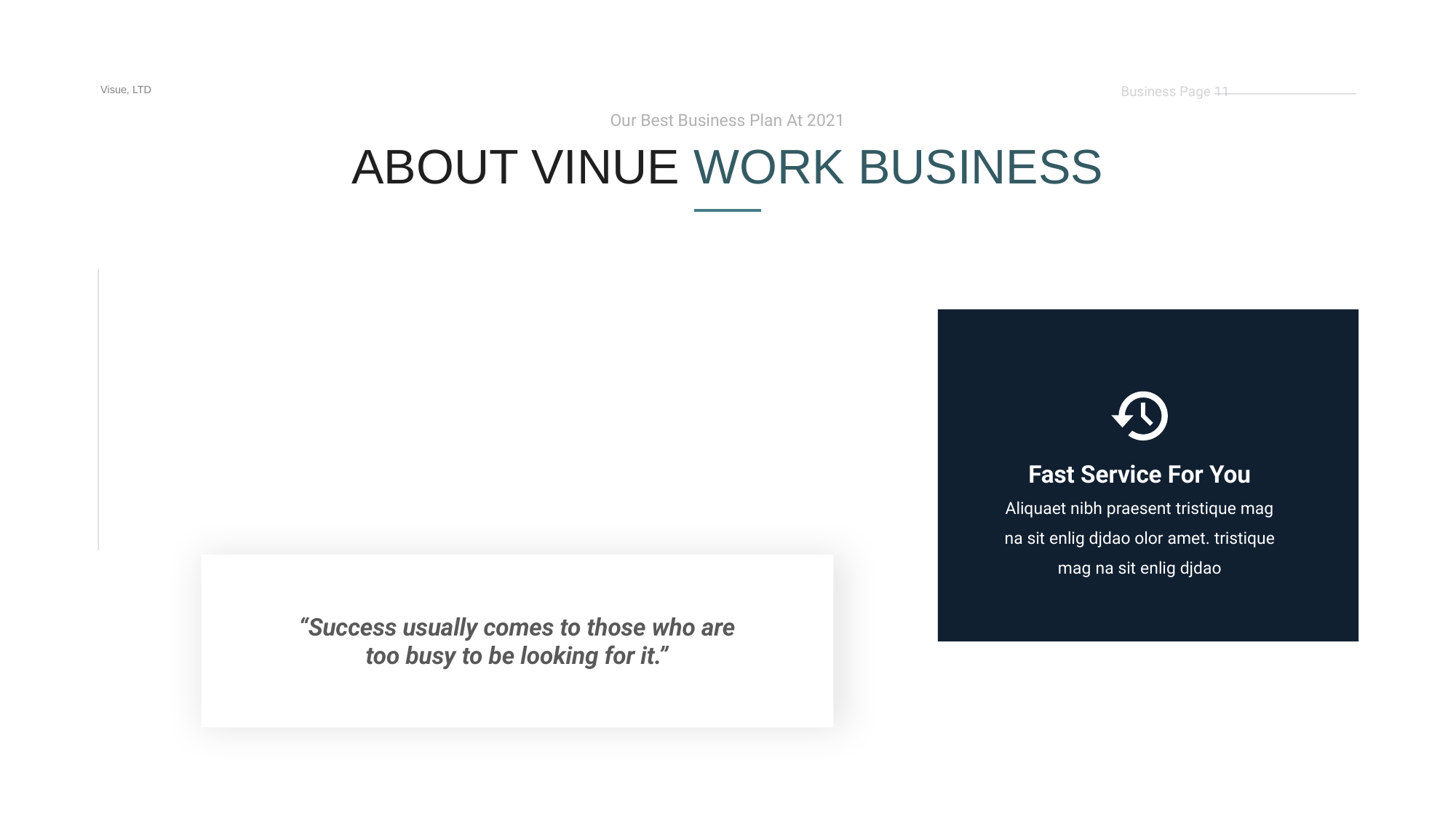

Visue, LTD
Business Page 11
Our Best Business Plan At 2021
ABOUT VINUE WORK BUSINESS

Fast Service For You
Aliquaet nibh praesent tristique mag na sit enlig djdao olor amet. tristique mag na sit enlig djdao

“Success usually comes to those who are too busy to be looking for it.”